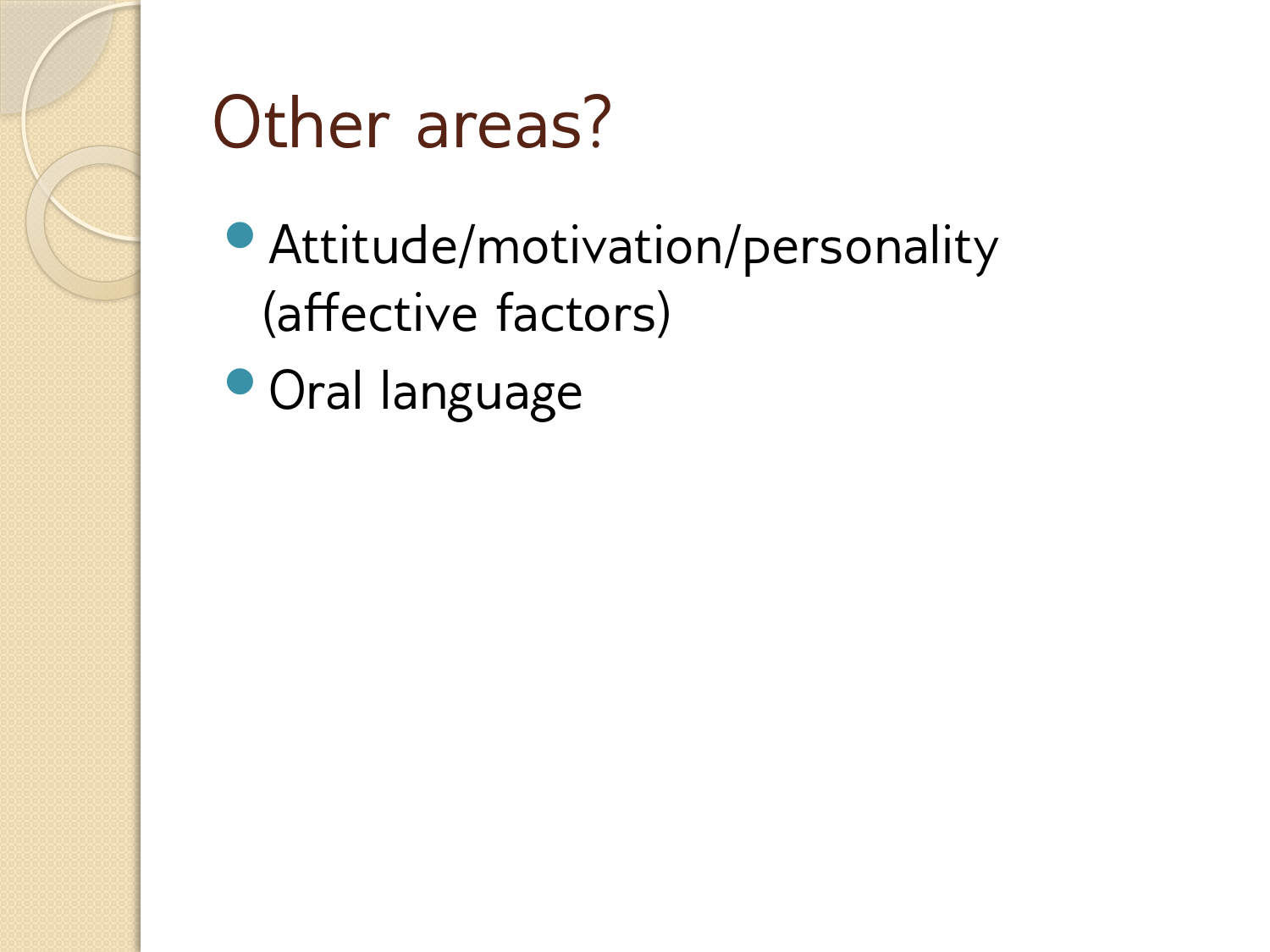

# Other areas?
Attitude/motivation/personality (affective factors)
Oral language